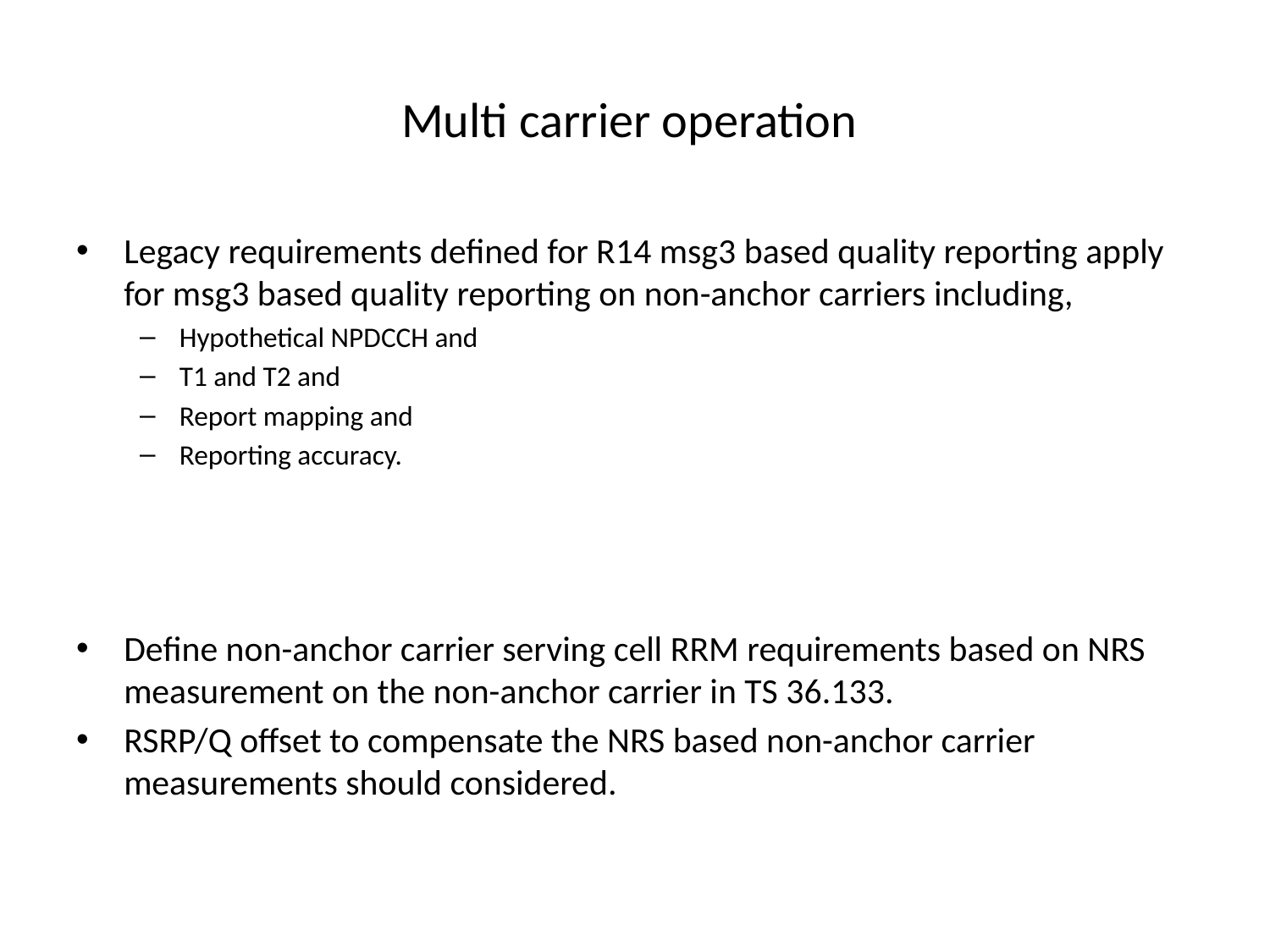

# Multi carrier operation
Legacy requirements defined for R14 msg3 based quality reporting apply for msg3 based quality reporting on non-anchor carriers including,
Hypothetical NPDCCH and
T1 and T2 and
Report mapping and
Reporting accuracy.

Define non-anchor carrier serving cell RRM requirements based on NRS measurement on the non-anchor carrier in TS 36.133.
RSRP/Q offset to compensate the NRS based non-anchor carrier measurements should considered.